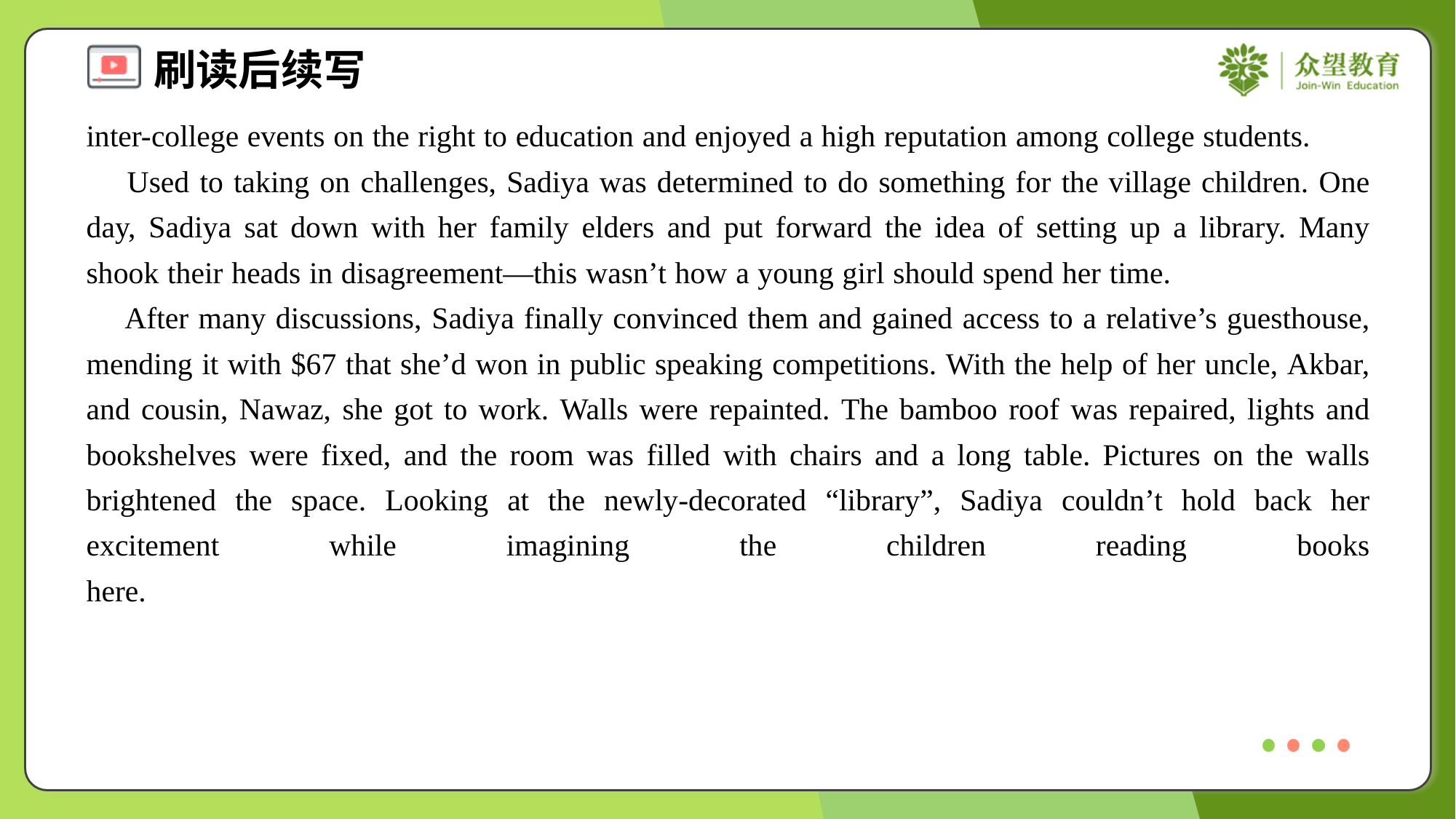

inter-college events on the right to education and enjoyed a high reputation among college students.
    Used to taking on challenges, Sadiya was determined to do something for the village children. One day, Sadiya sat down with her family elders and put forward the idea of setting up a library. Many shook their heads in disagreement—this wasn’t how a young girl should spend her time.
    After many discussions, Sadiya finally convinced them and gained access to a relative’s guesthouse, mending it with $67 that she’d won in public speaking competitions. With the help of her uncle, Akbar, and cousin, Nawaz, she got to work. Walls were repainted. The bamboo roof was repaired, lights and bookshelves were fixed, and the room was filled with chairs and a long table. Pictures on the walls brightened the space. Looking at the newly-decorated “library”, Sadiya couldn’t hold back her excitement while imagining the children reading books here.#1.1.5